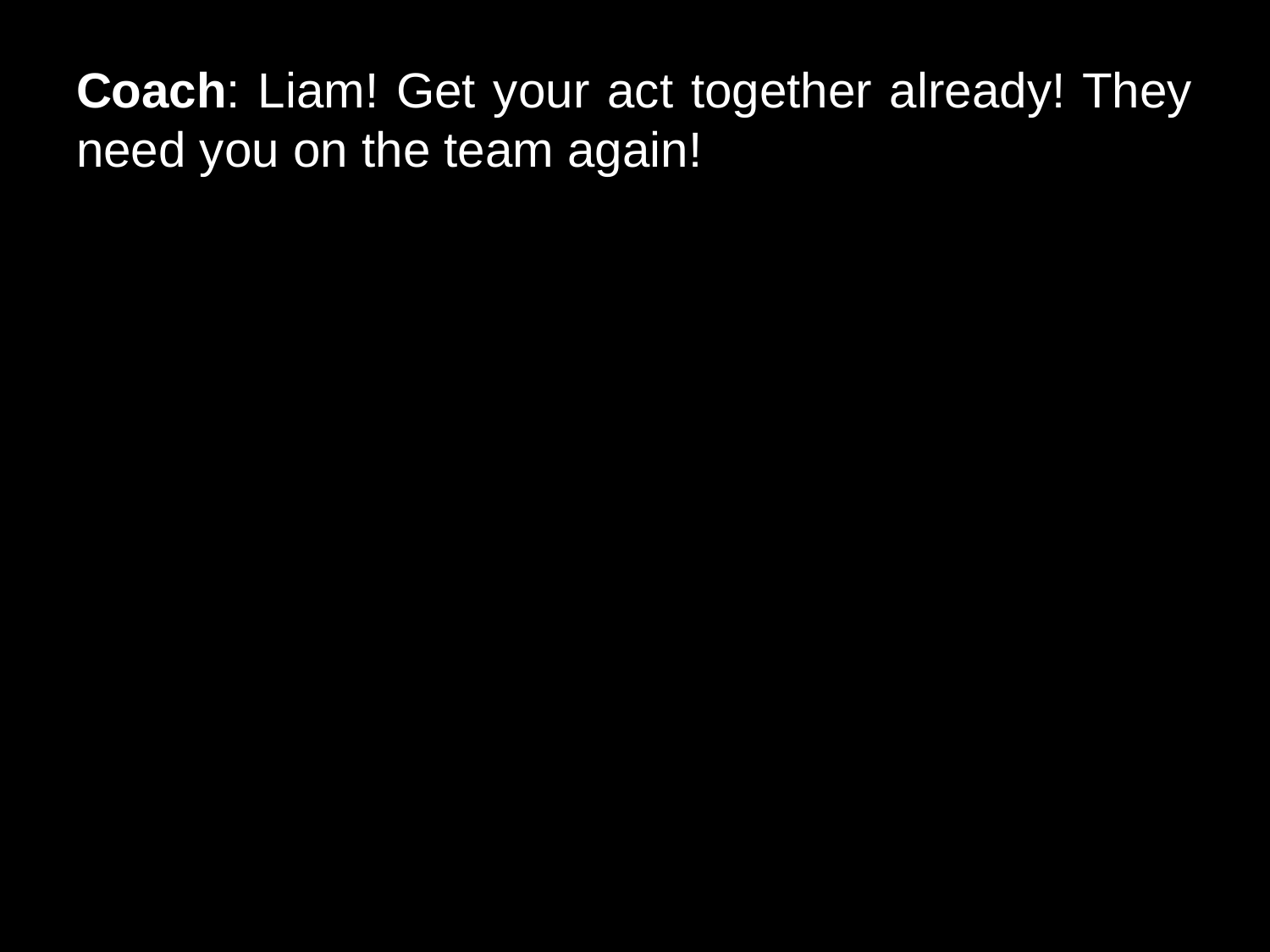

# Coach: Liam! Get your act together already! They need you on the team again!